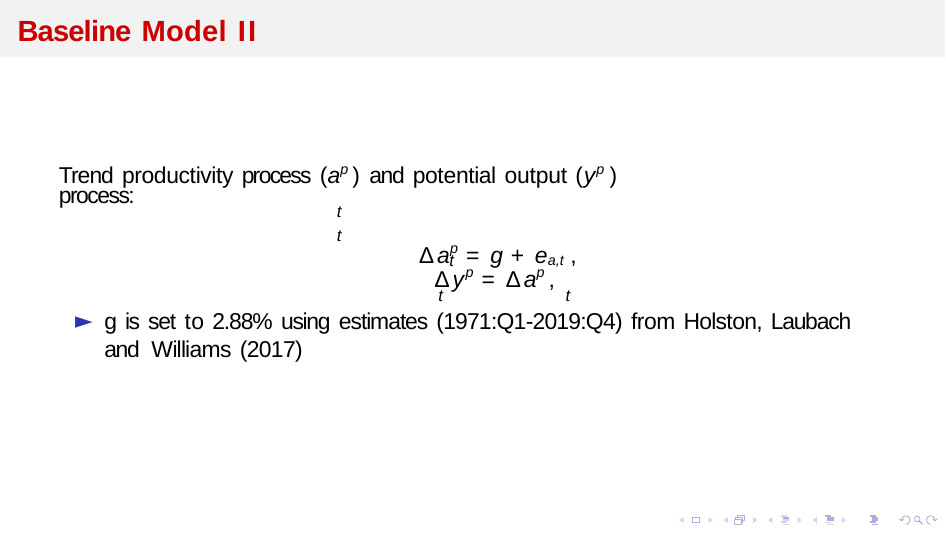

# Baseline Model II
Trend productivity process (ap ) and potential output (yp ) process:
t	t
∆ap  = g + ea,t ,
t
∆yp  = ∆ap ,
t	t
g is set to 2.88% using estimates (1971:Q1-2019:Q4) from Holston, Laubach and  Williams (2017)